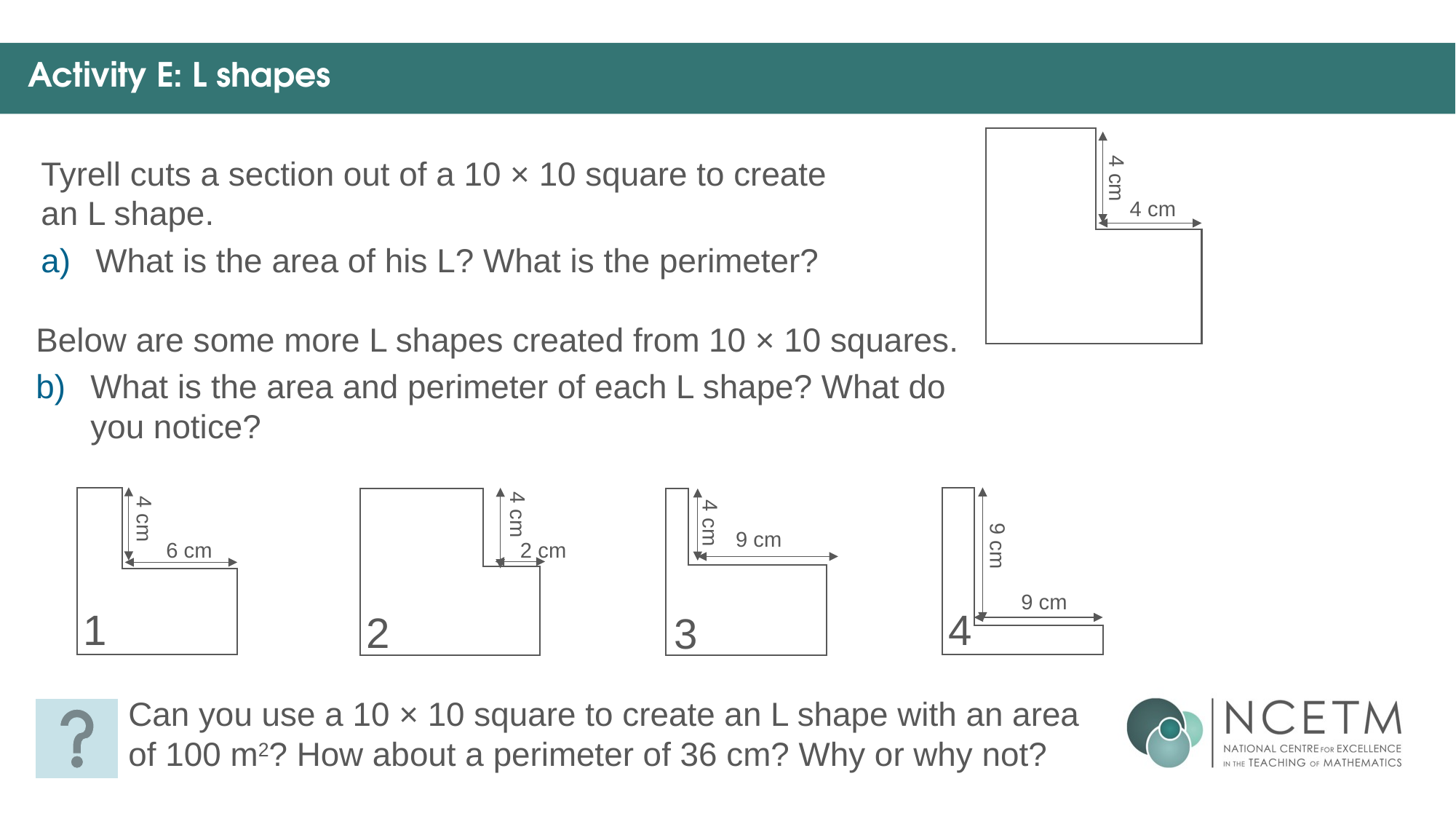

Activity E: L shapes

4 cm
4 cm
Tyrell cuts a section out of a 10 × 10 square to create an L shape.
What is the area of his L? What is the perimeter?
Below are some more L shapes created from 10 × 10 squares.
What is the area and perimeter of each L shape? What do you notice?

4 cm
2 cm
2

4 cm
6 cm
1

9 cm
9 cm
4

4 cm
9 cm
3
Can you use a 10 × 10 square to create an L shape with an area of 100 m2? How about a perimeter of 36 cm? Why or why not?